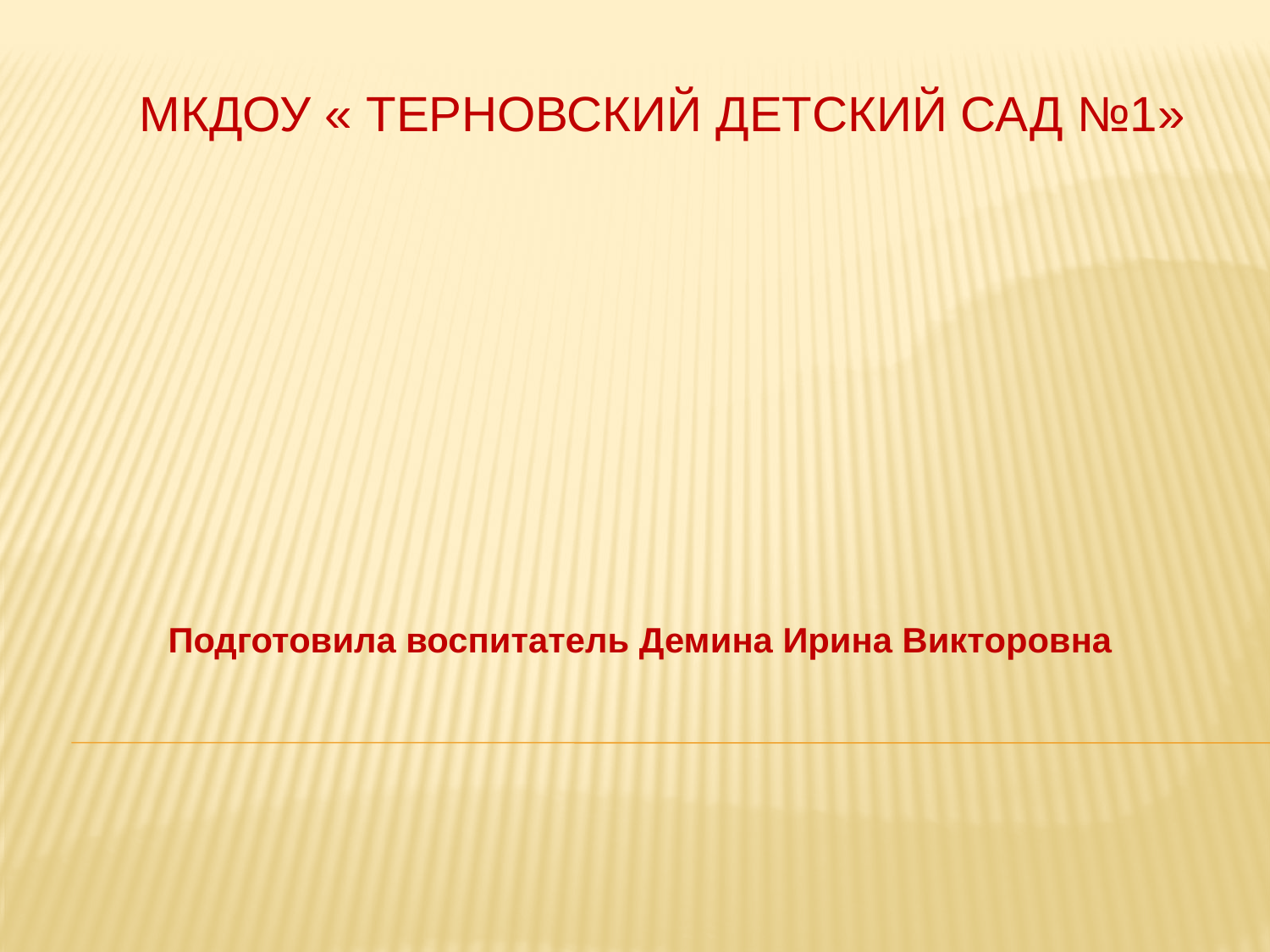

# МКДОУ « ТЕРНОВСКИЙ ДЕТСКИЙ САД №1»
Подготовила воспитатель Демина Ирина Викторовна